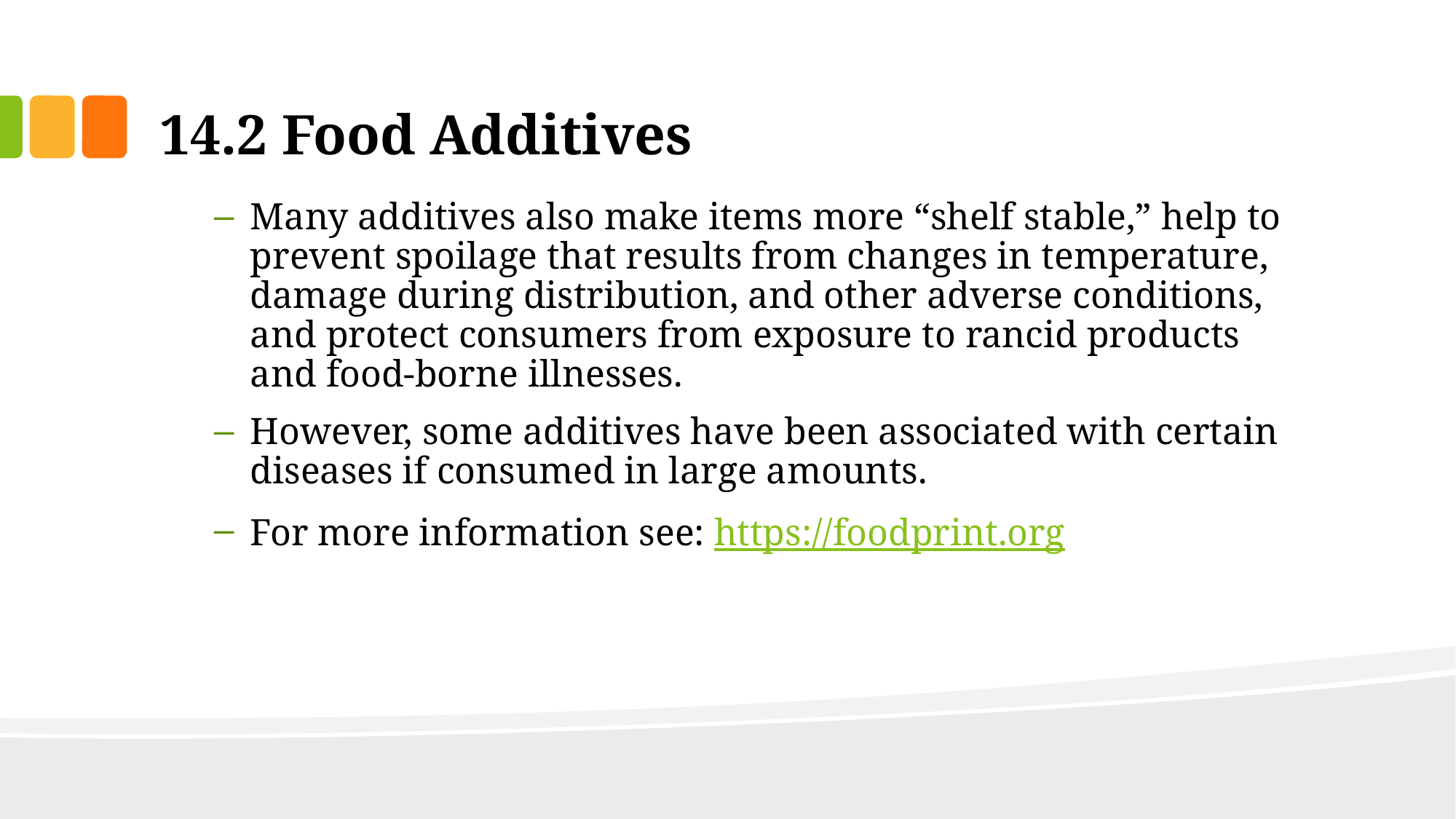

# 14.2 Food Additives
Many additives also make items more “shelf stable,” help to prevent spoilage that results from changes in temperature, damage during distribution, and other adverse conditions, and protect consumers from exposure to rancid products and food-borne illnesses.
However, some additives have been associated with certain diseases if consumed in large amounts.
For more information see: https://foodprint.org